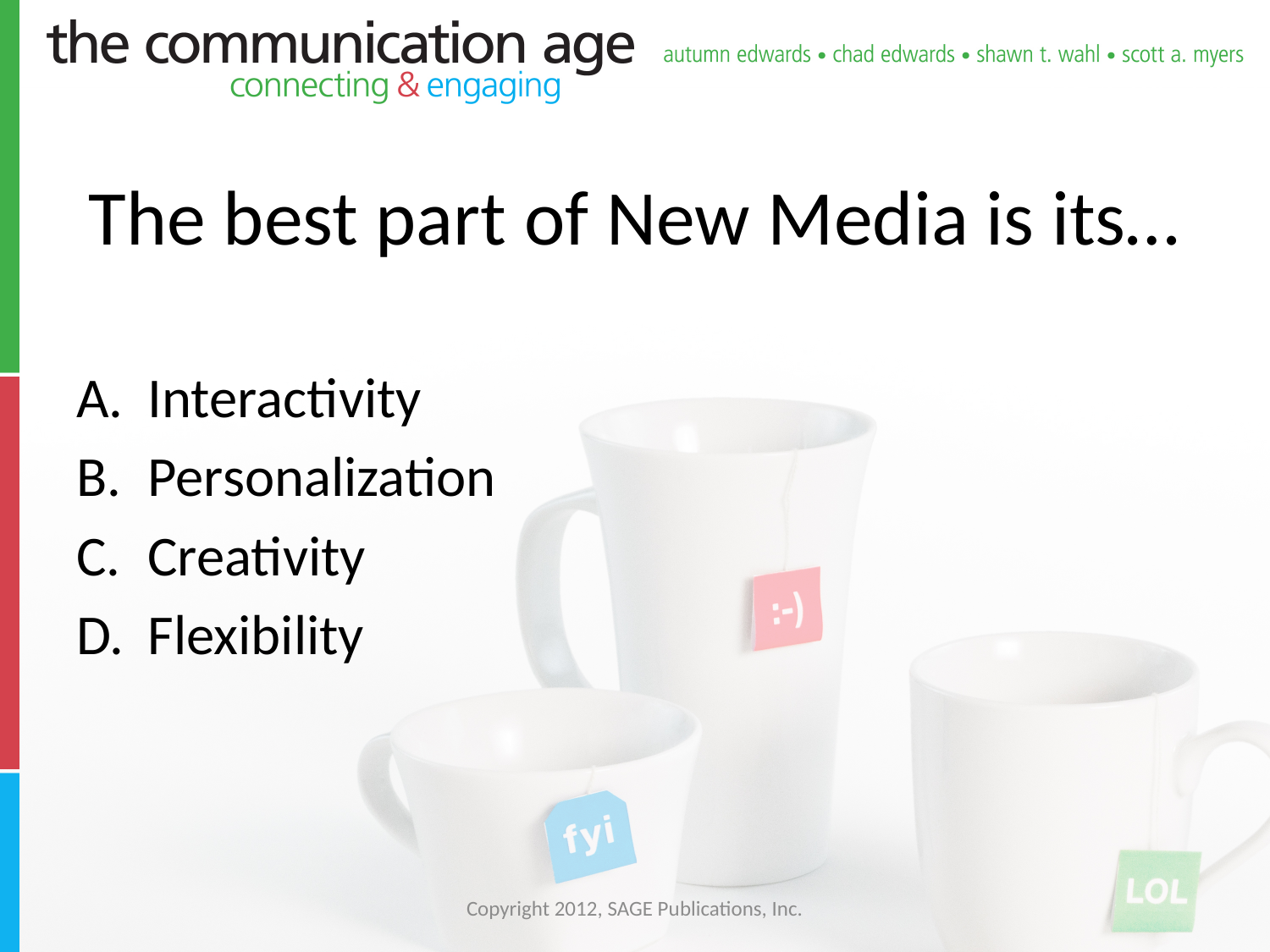

# The best part of New Media is its…
Interactivity
Personalization
Creativity
Flexibility

Copyright 2012, SAGE Publications, Inc.